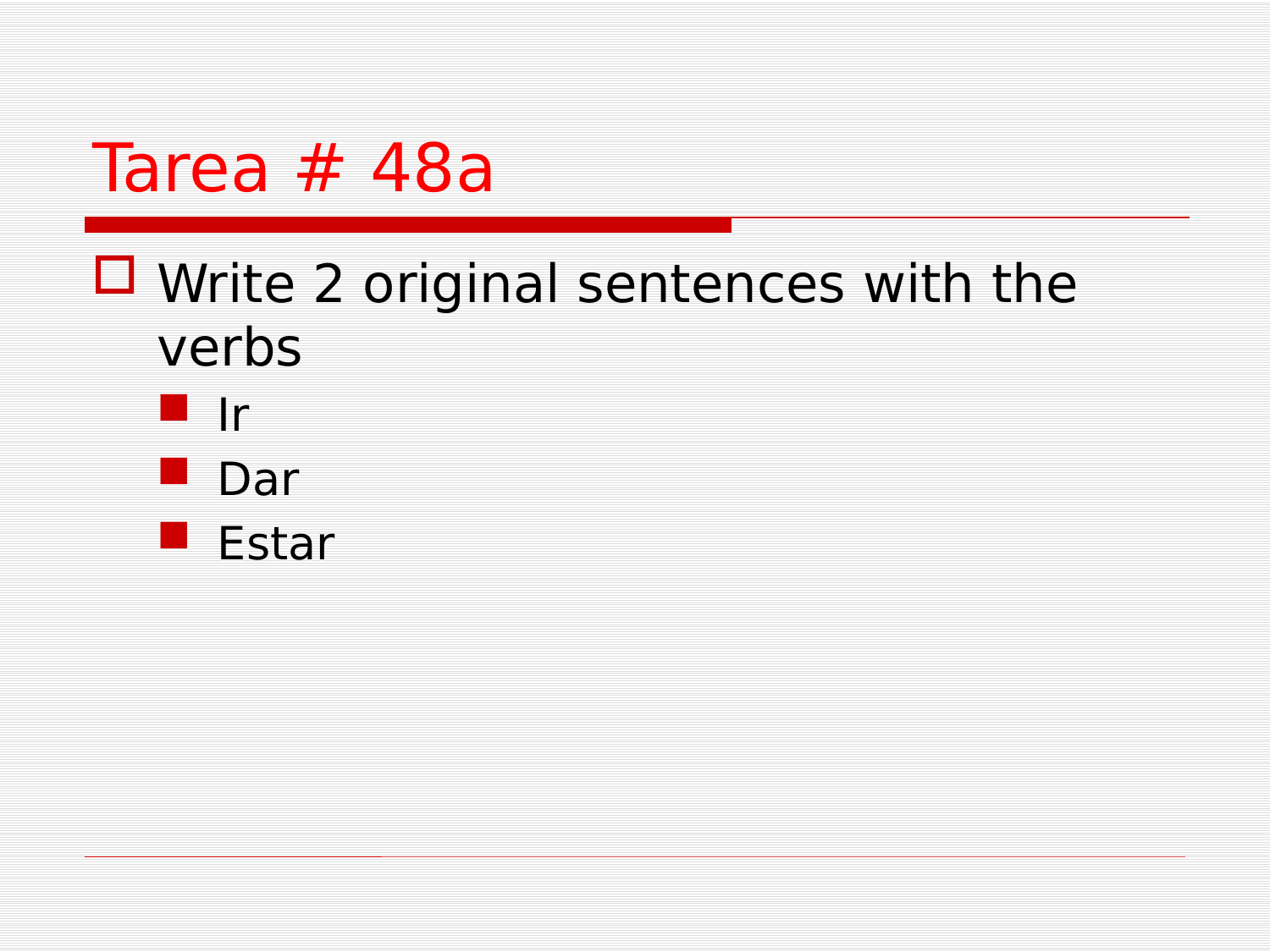

# Tarea # 48a
Write 2 original sentences with the verbs
Ir
Dar
Estar